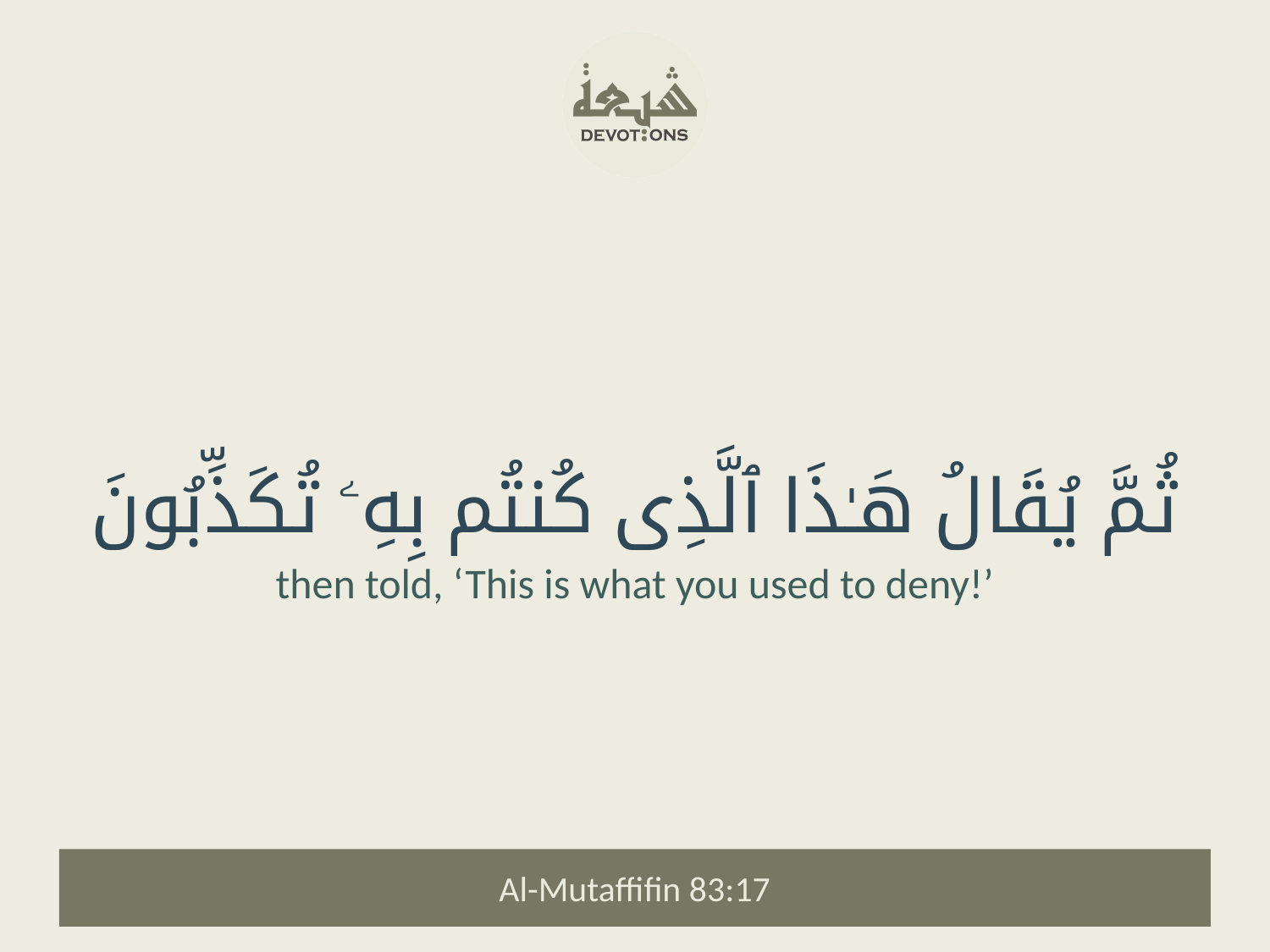

ثُمَّ يُقَالُ هَـٰذَا ٱلَّذِى كُنتُم بِهِۦ تُكَذِّبُونَ
then told, ‘This is what you used to deny!’
Al-Mutaffifin 83:17